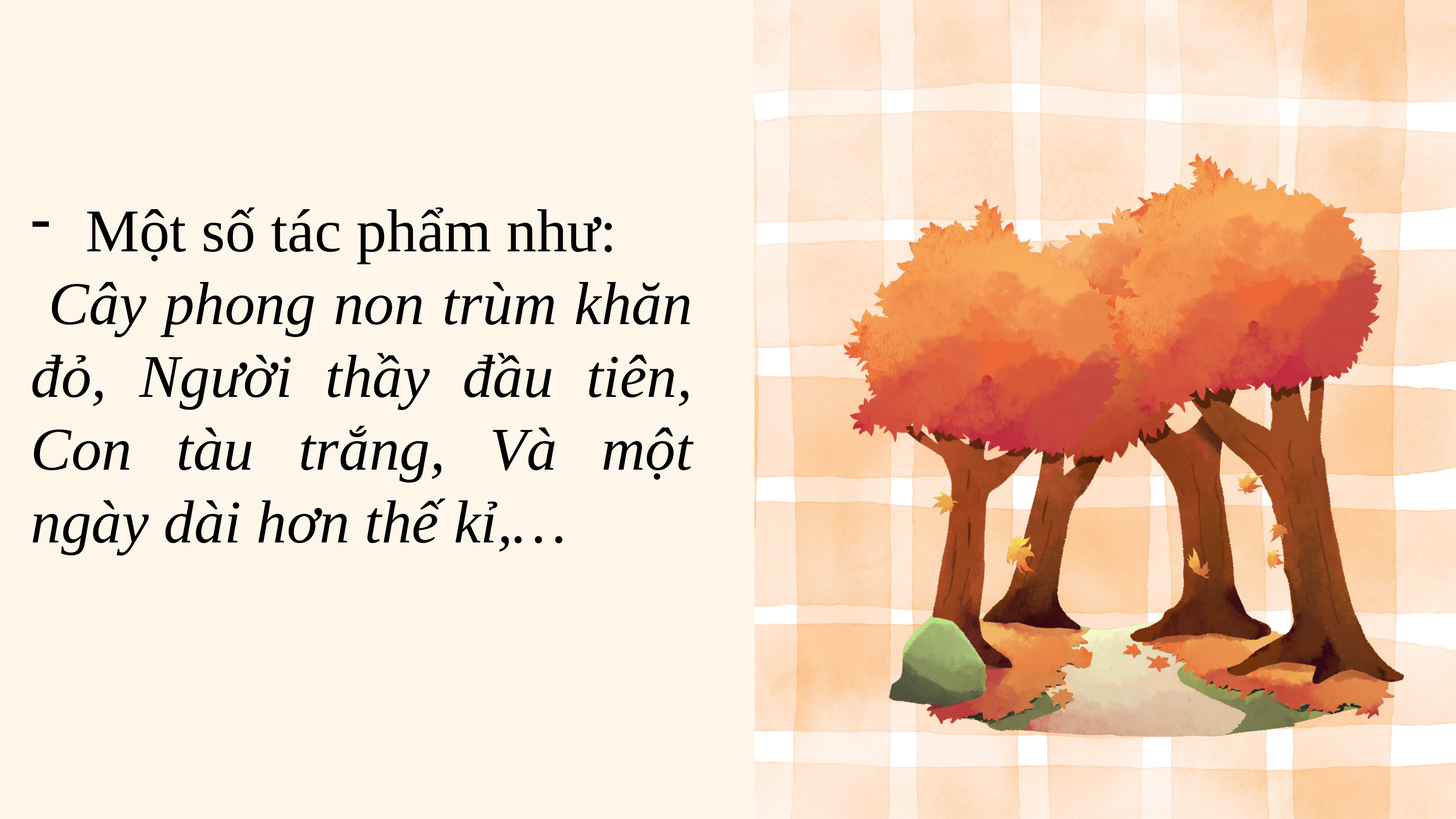

Một số tác phẩm như:
 Cây phong non trùm khăn đỏ, Người thầy đầu tiên, Con tàu trắng, Và một ngày dài hơn thế kỉ,…